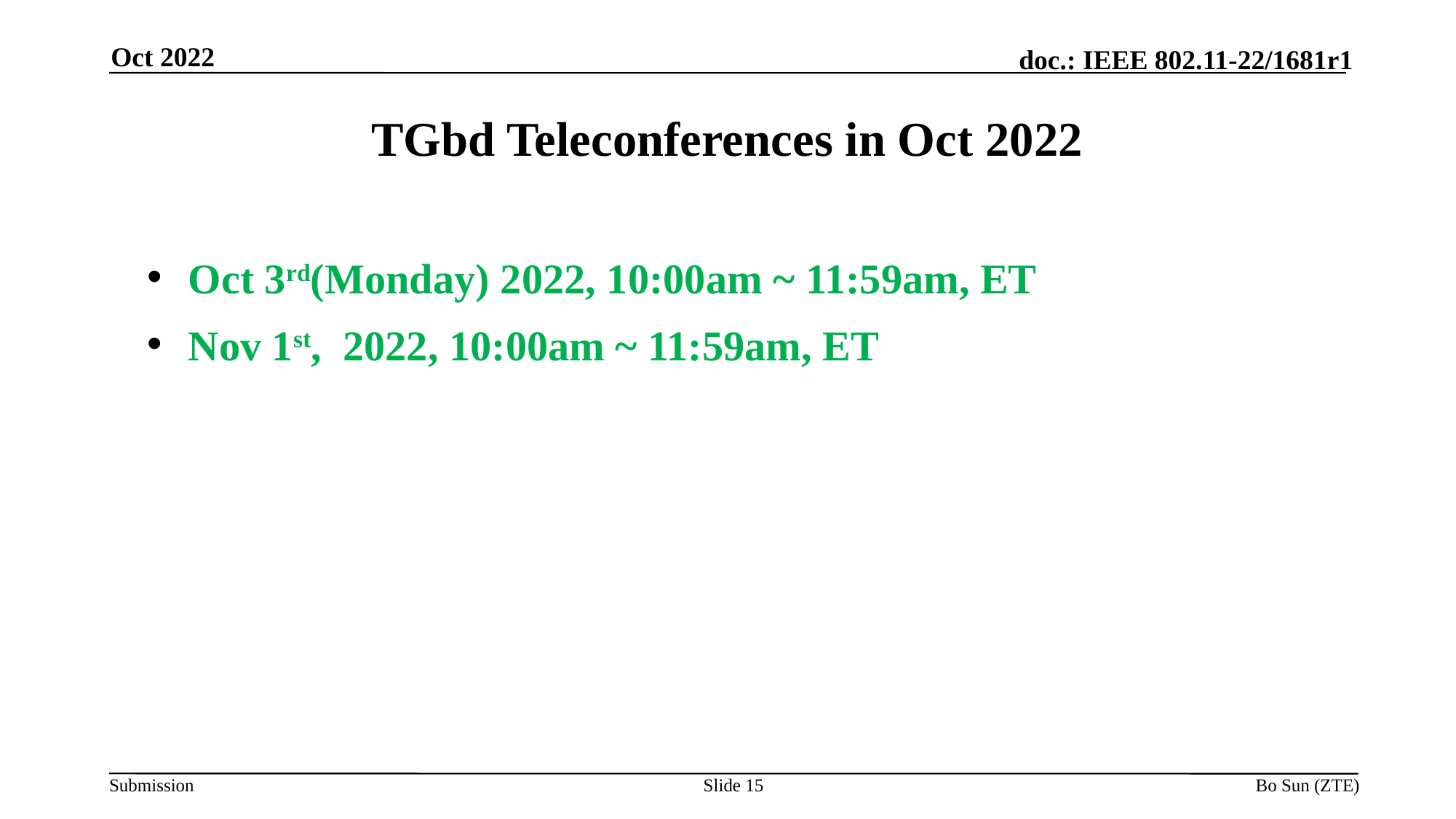

Oct 2022
# TGbd Teleconferences in Oct 2022
Oct 3rd(Monday) 2022, 10:00am ~ 11:59am, ET
Nov 1st,  2022, 10:00am ~ 11:59am, ET

Slide 15
Bo Sun (ZTE)